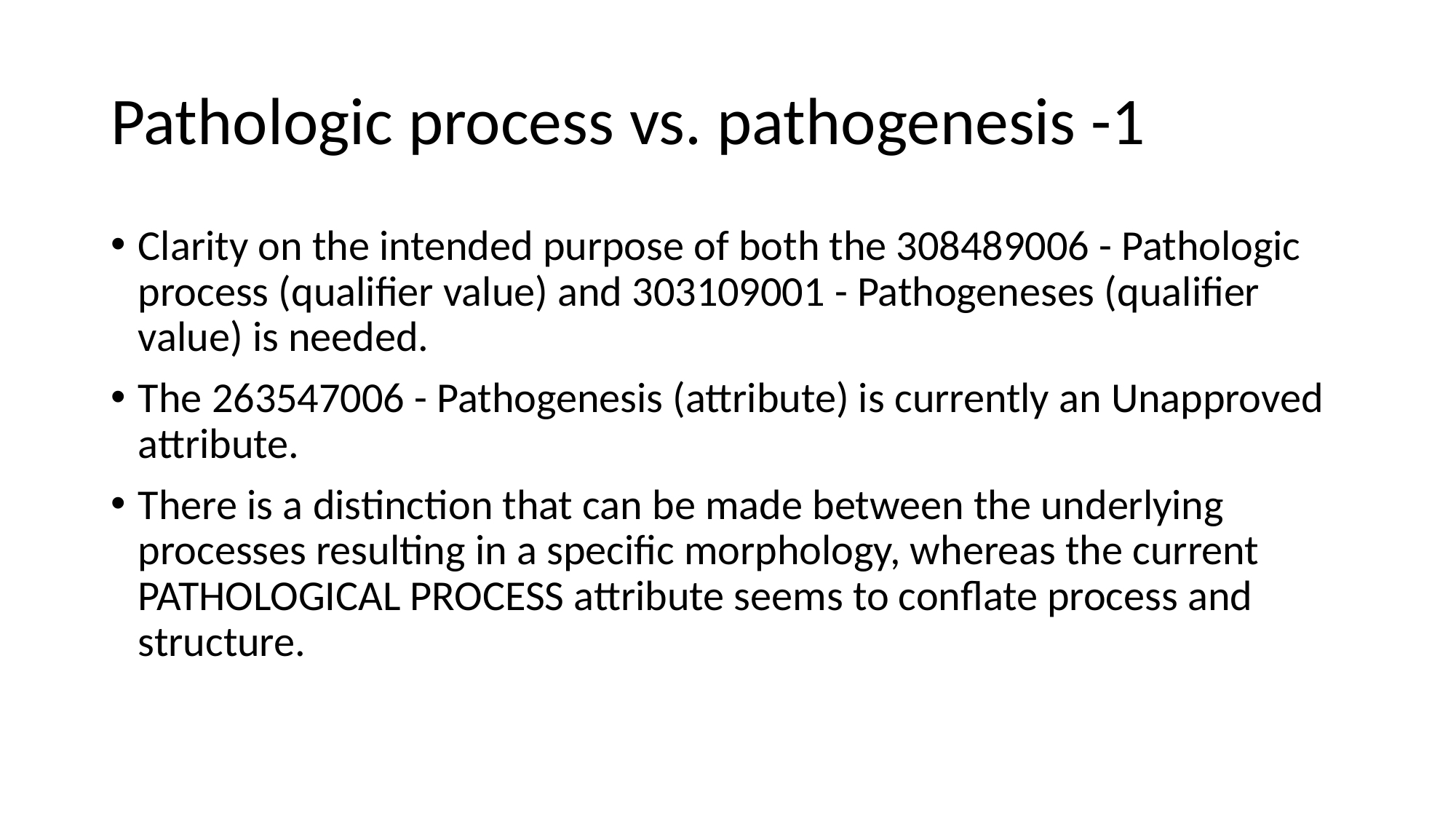

# Pathologic process vs. pathogenesis -1
Clarity on the intended purpose of both the 308489006 - Pathologic process (qualifier value) and 303109001 - Pathogeneses (qualifier value) is needed.
The 263547006 - Pathogenesis (attribute) is currently an Unapproved attribute.
There is a distinction that can be made between the underlying processes resulting in a specific morphology, whereas the current PATHOLOGICAL PROCESS attribute seems to conflate process and structure.